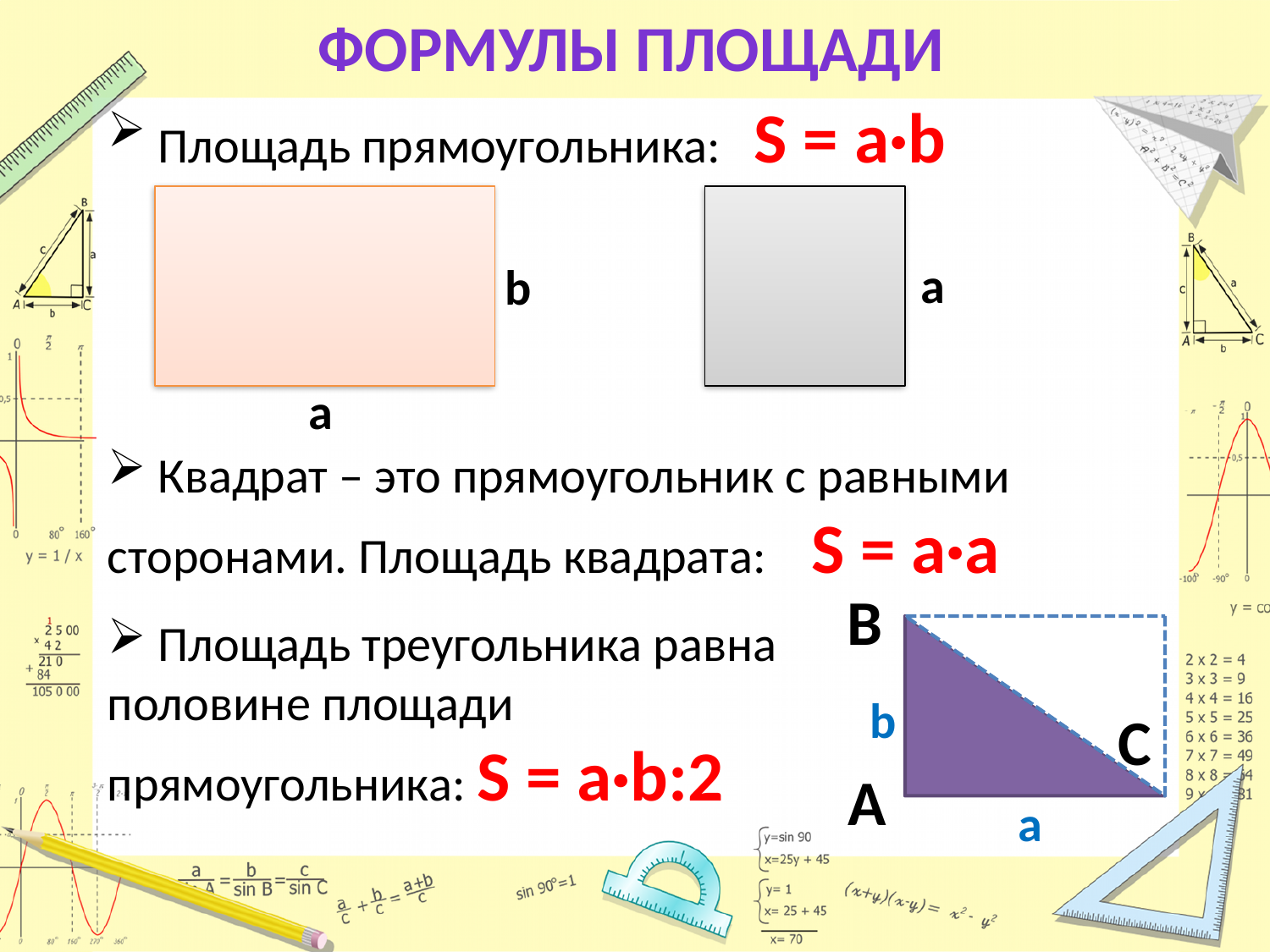

# ФОРМУЛЫ ПЛОЩАДИ
 Площадь прямоугольника:   S = a·b

а
b
a
 Квадрат – это прямоугольник с равными сторонами. Площадь квадрата:    S = a·а
В
 Площадь треугольника равна половине площади прямоугольника: S = a·b:2

b
С
А
a